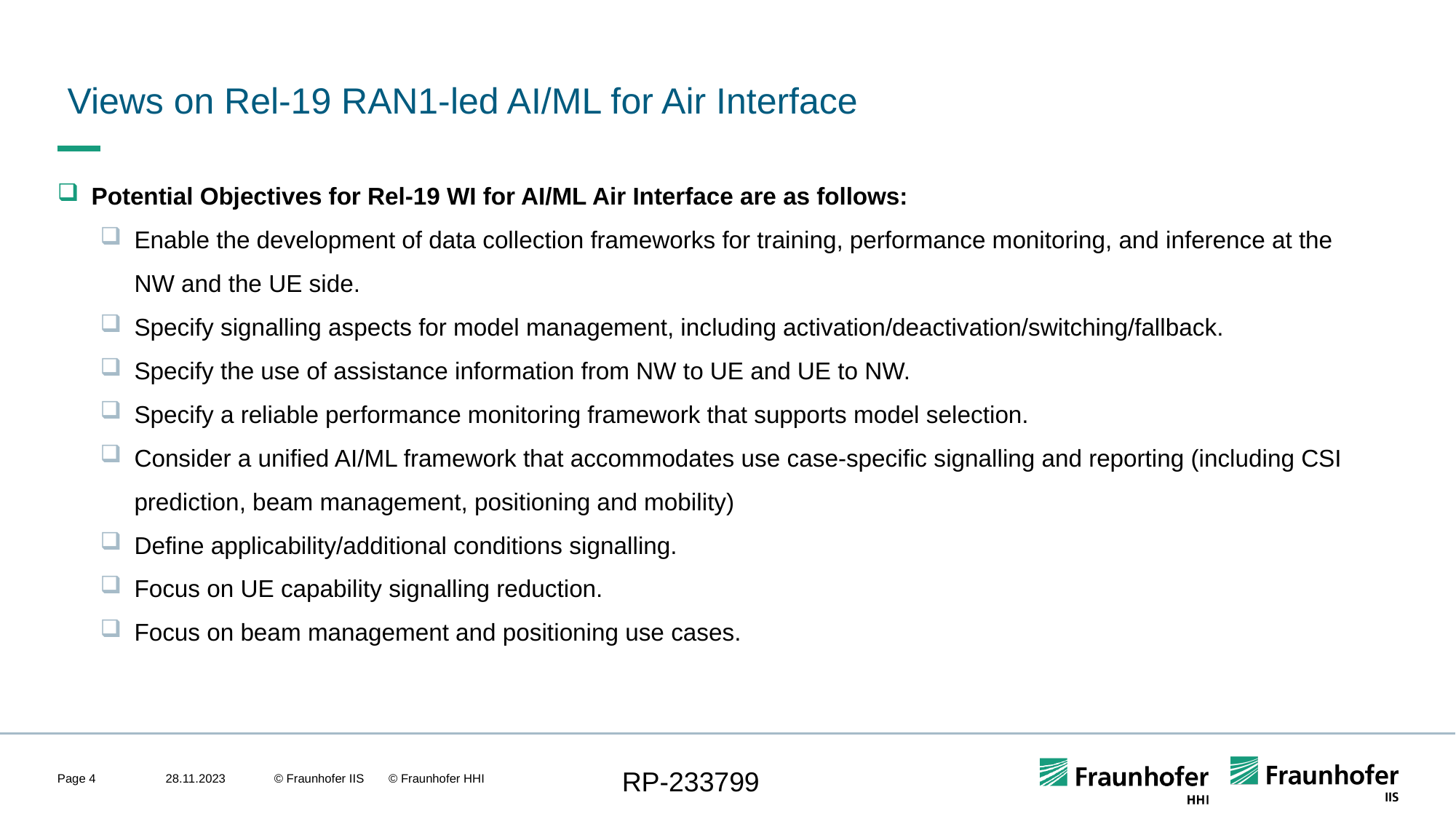

# Views on Rel-19 RAN1-led AI/ML for Air Interface
Potential Objectives for Rel-19 WI for AI/ML Air Interface are as follows:
Enable the development of data collection frameworks for training, performance monitoring, and inference at the NW and the UE side.
Specify signalling aspects for model management, including activation/deactivation/switching/fallback.
Specify the use of assistance information from NW to UE and UE to NW.
Specify a reliable performance monitoring framework that supports model selection.
Consider a unified AI/ML framework that accommodates use case-specific signalling and reporting (including CSI prediction, beam management, positioning and mobility)
Define applicability/additional conditions signalling.
Focus on UE capability signalling reduction.
Focus on beam management and positioning use cases.
RP-233799
Page 4
28.11.2023
© Fraunhofer IIS